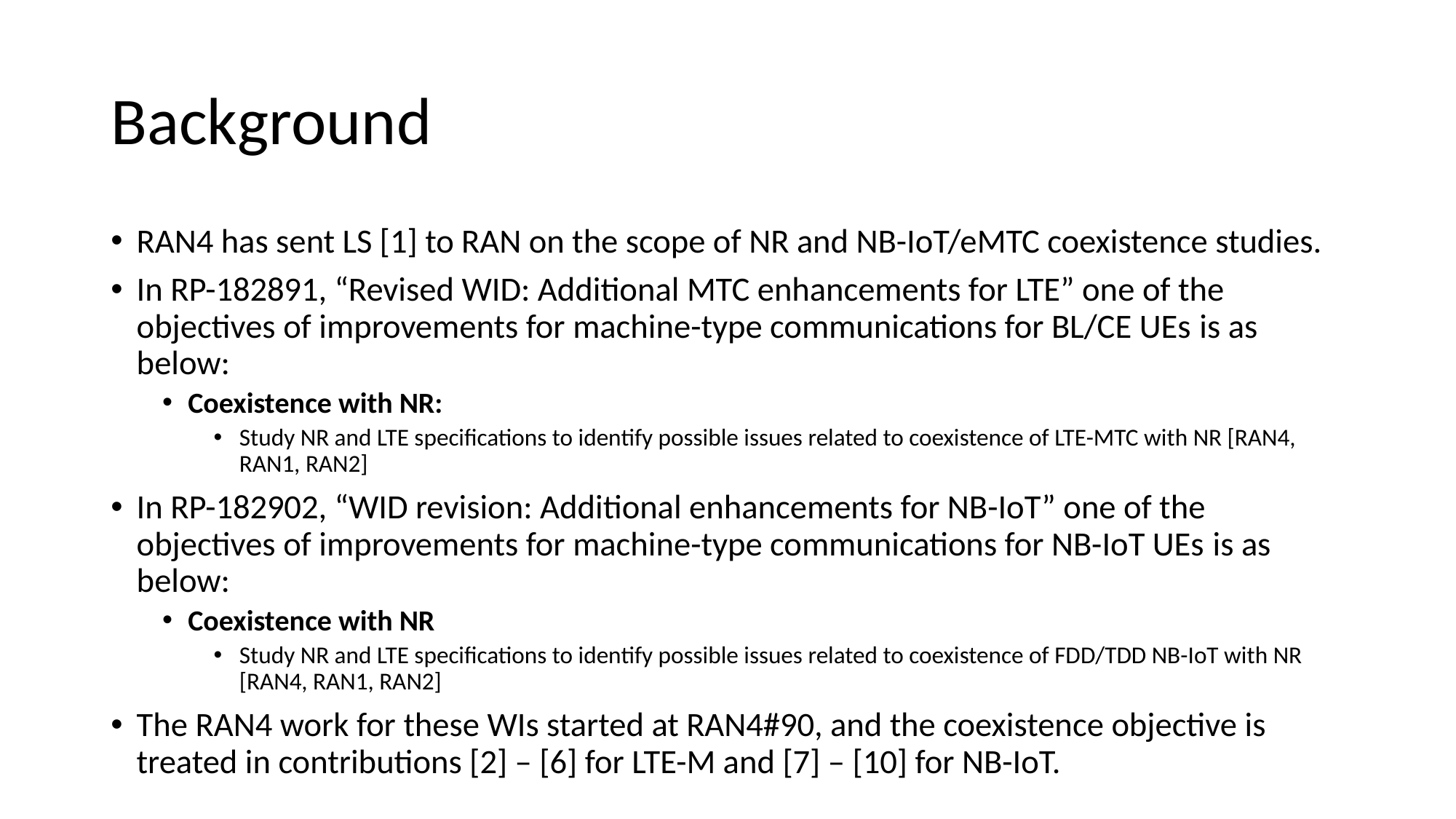

# Background
RAN4 has sent LS [1] to RAN on the scope of NR and NB-IoT/eMTC coexistence studies.
In RP-182891, “Revised WID: Additional MTC enhancements for LTE” one of the objectives of improvements for machine-type communications for BL/CE UEs is as below:
Coexistence with NR:
Study NR and LTE specifications to identify possible issues related to coexistence of LTE-MTC with NR [RAN4, RAN1, RAN2]
In RP-182902, “WID revision: Additional enhancements for NB-IoT” one of the objectives of improvements for machine-type communications for NB-IoT UEs is as below:
Coexistence with NR
Study NR and LTE specifications to identify possible issues related to coexistence of FDD/TDD NB-IoT with NR [RAN4, RAN1, RAN2]
The RAN4 work for these WIs started at RAN4#90, and the coexistence objective is treated in contributions [2] – [6] for LTE-M and [7] – [10] for NB-IoT.